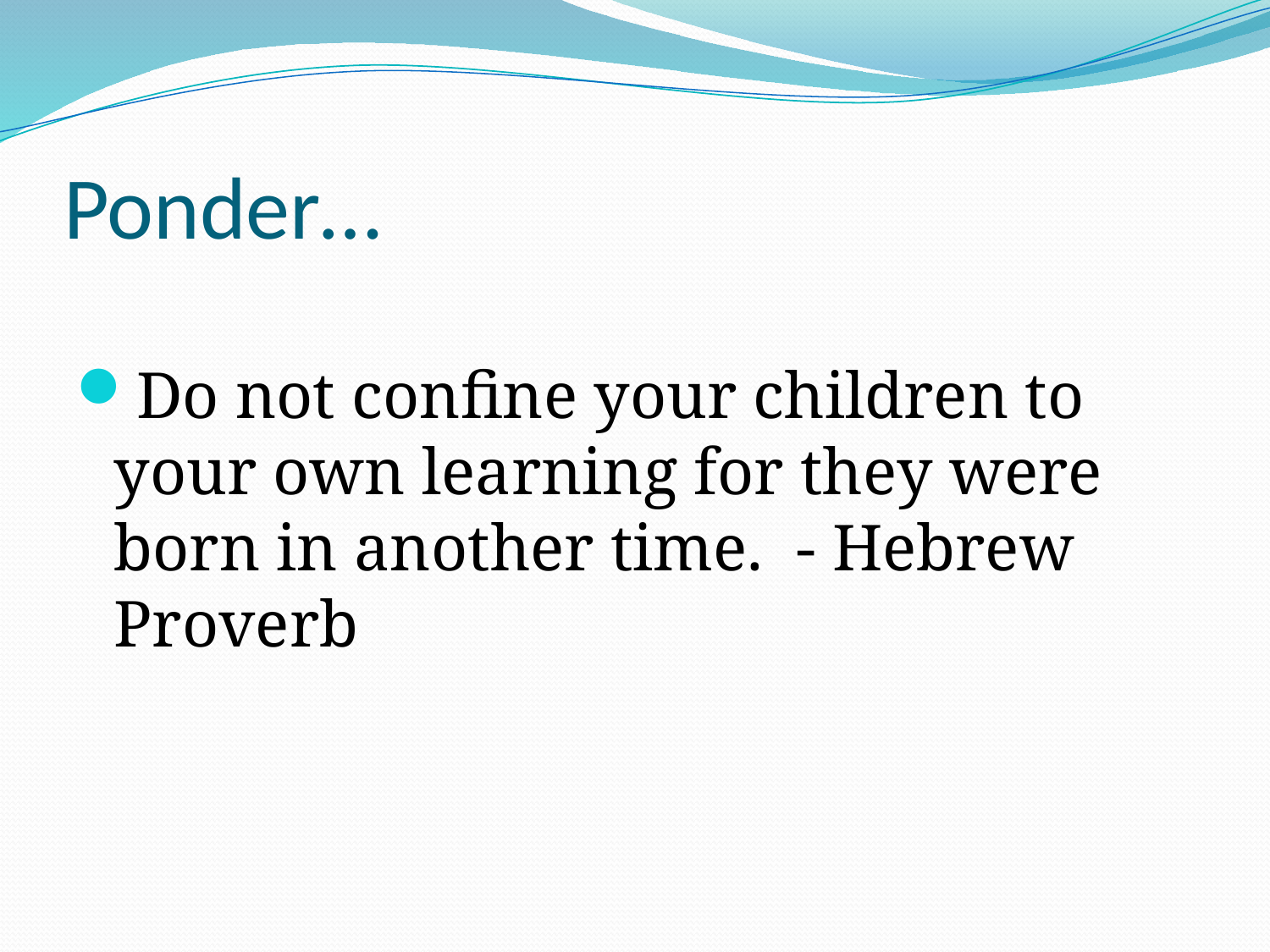

# Ponder…
Do not confine your children to your own learning for they were born in another time.  - Hebrew Proverb